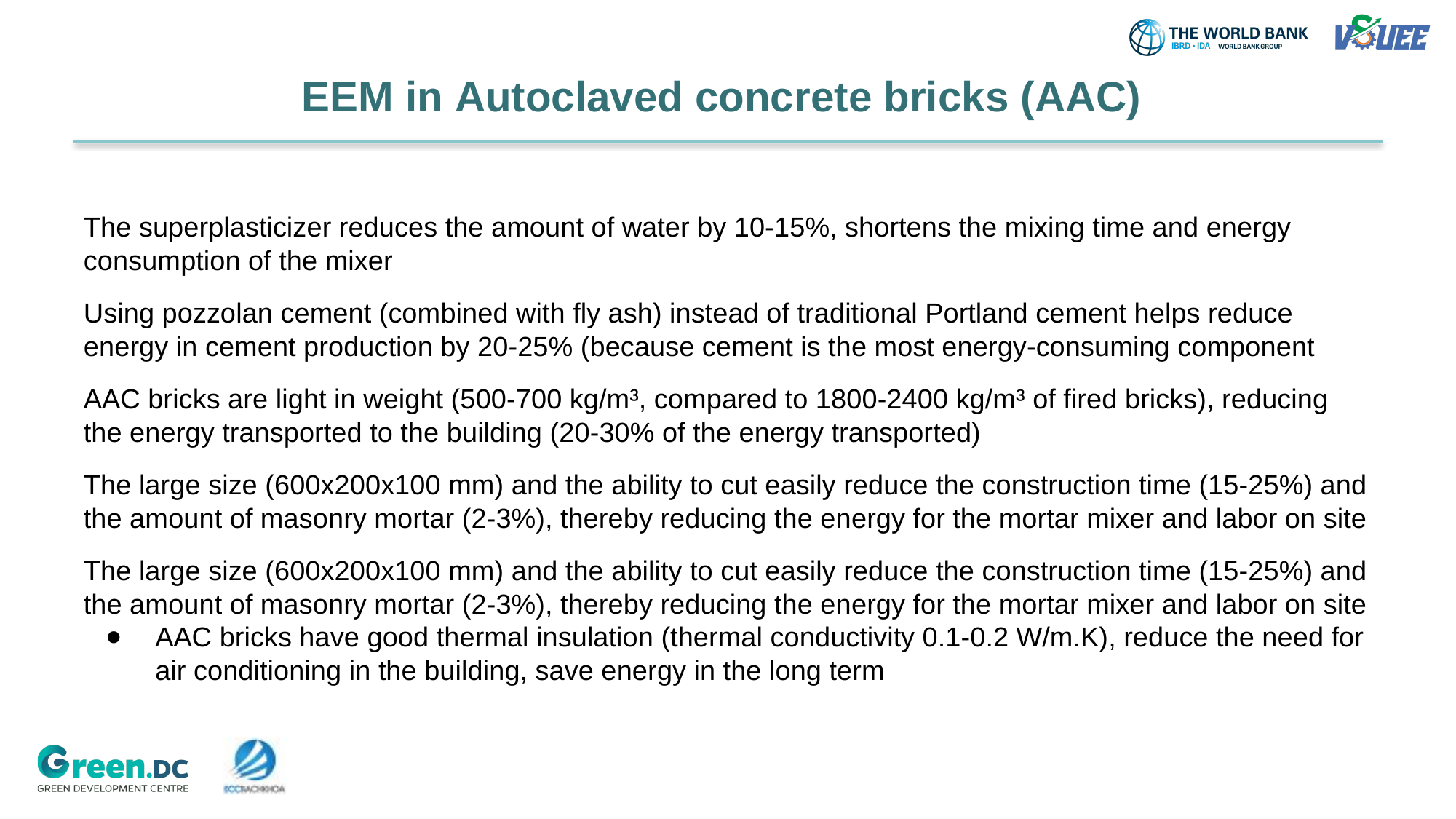

# EEM in Autoclaved concrete bricks (AAC)
The superplasticizer reduces the amount of water by 10-15%, shortens the mixing time and energy consumption of the mixer
Using pozzolan cement (combined with fly ash) instead of traditional Portland cement helps reduce energy in cement production by 20-25% (because cement is the most energy-consuming component
AAC bricks are light in weight (500-700 kg/m³, compared to 1800-2400 kg/m³ of fired bricks), reducing the energy transported to the building (20-30% of the energy transported)
The large size (600x200x100 mm) and the ability to cut easily reduce the construction time (15-25%) and the amount of masonry mortar (2-3%), thereby reducing the energy for the mortar mixer and labor on site
The large size (600x200x100 mm) and the ability to cut easily reduce the construction time (15-25%) and the amount of masonry mortar (2-3%), thereby reducing the energy for the mortar mixer and labor on site
AAC bricks have good thermal insulation (thermal conductivity 0.1-0.2 W/m.K), reduce the need for air conditioning in the building, save energy in the long term